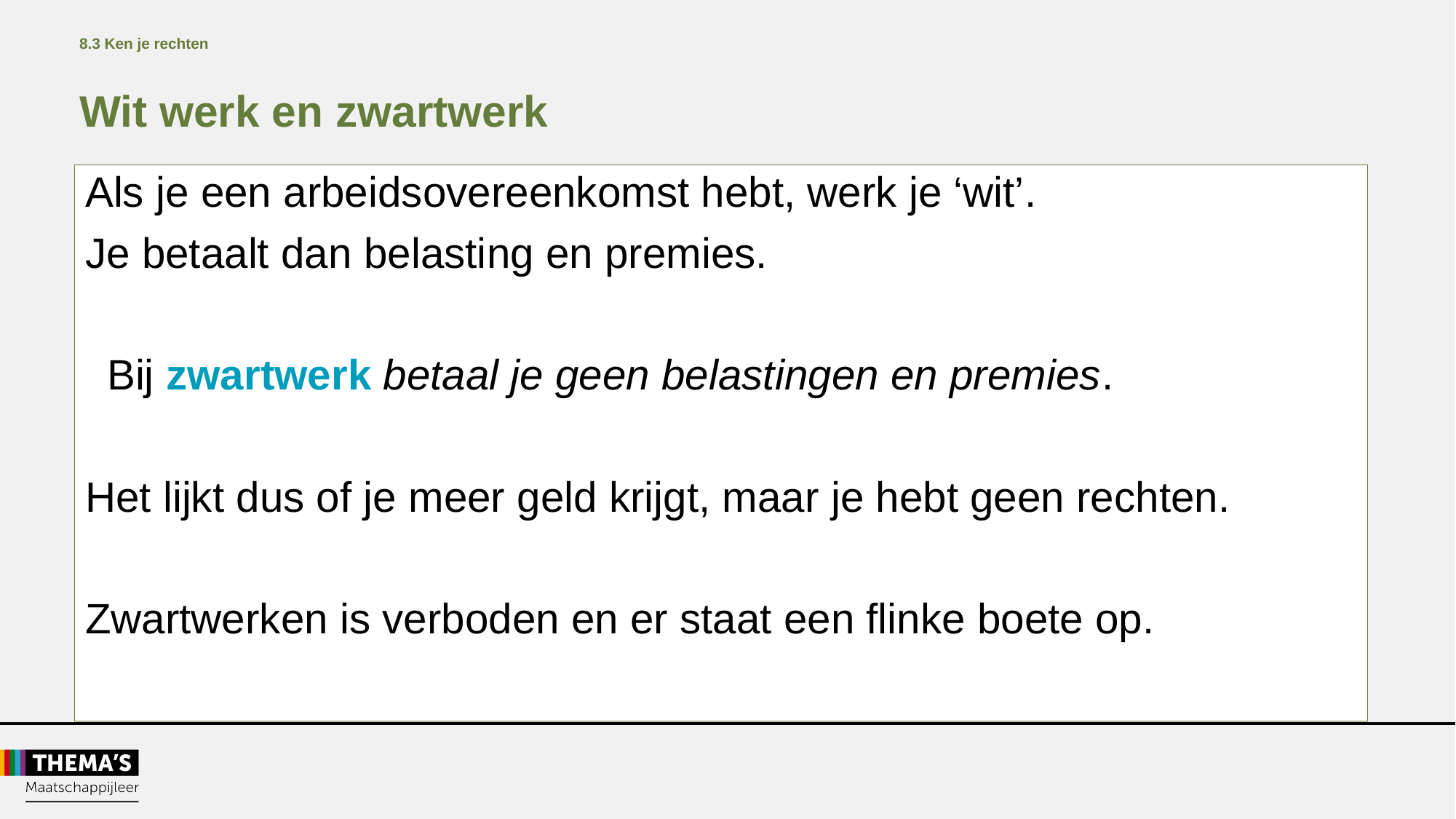

8.3 Ken je rechten
Wit werk en zwartwerk
Als je een arbeidsovereenkomst hebt, werk je ‘wit’.
Je betaalt dan belasting en premies.

Bij zwartwerk betaal je geen belastingen en premies.

Het lijkt dus of je meer geld krijgt, maar je hebt geen rechten.

Zwartwerken is verboden en er staat een flinke boete op.